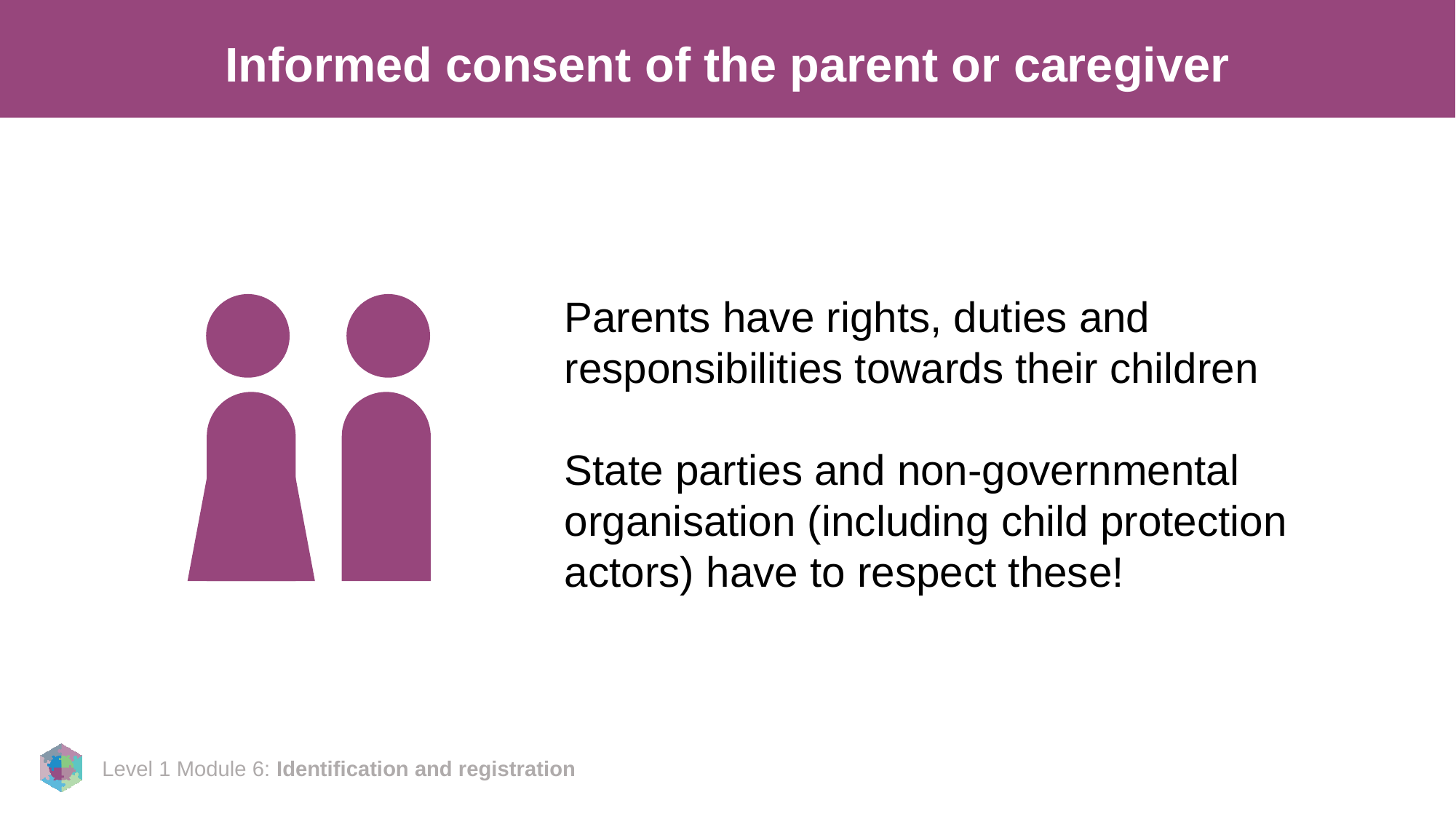

# Informed consent of the parent or caregiver
Parents have rights, duties and responsibilities towards their children

State parties and non-governmental organisation (including child protection actors) have to respect these!